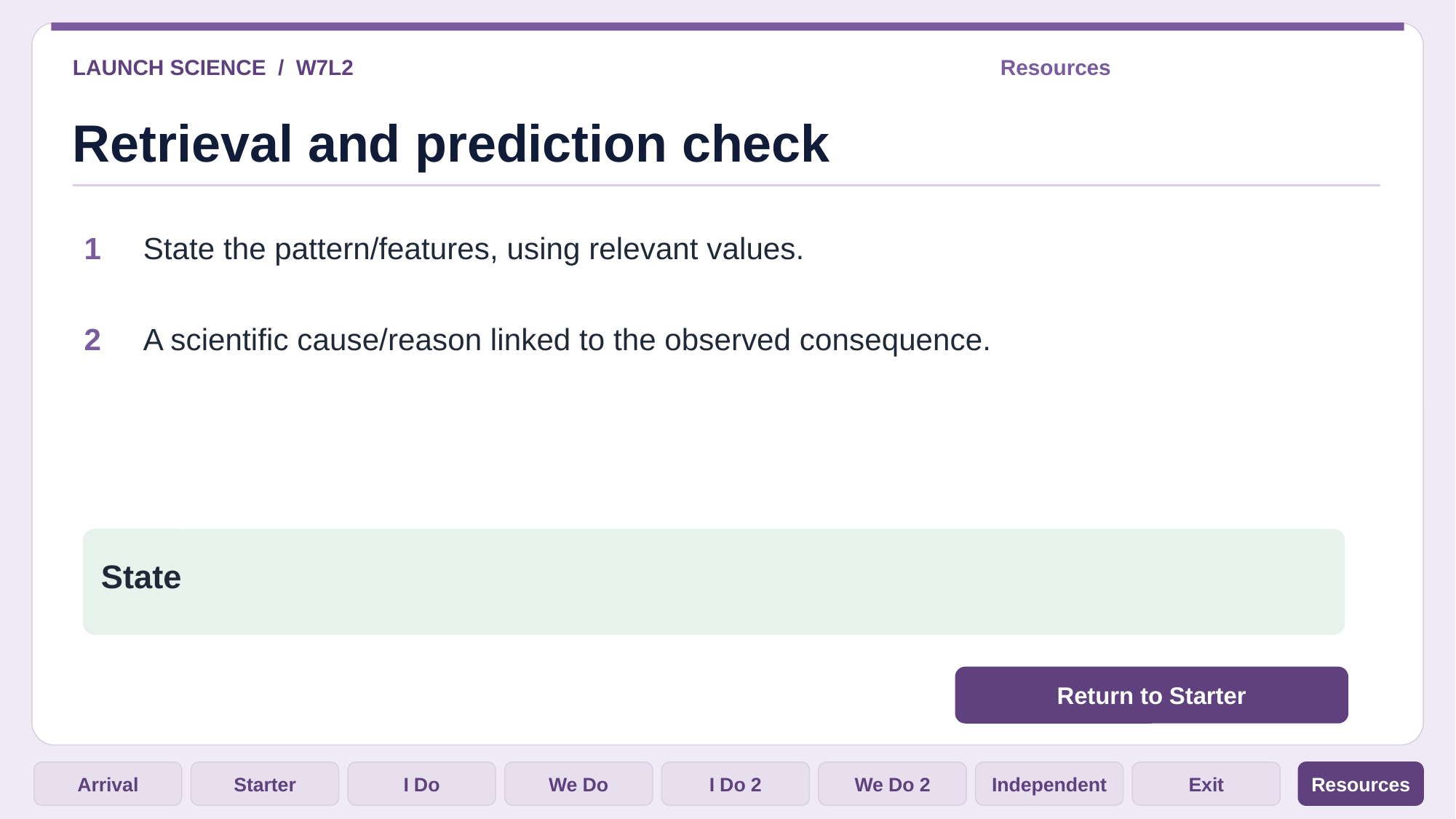

LAUNCH SCIENCE  /  W7L2
Resources
Retrieval and prediction check

1
State the pattern/features, using relevant values.
2
A scientific cause/reason linked to the observed consequence.

State
Return to Starter
Arrival
Starter
I Do
We Do
I Do 2
We Do 2
Independent
Exit
Resources